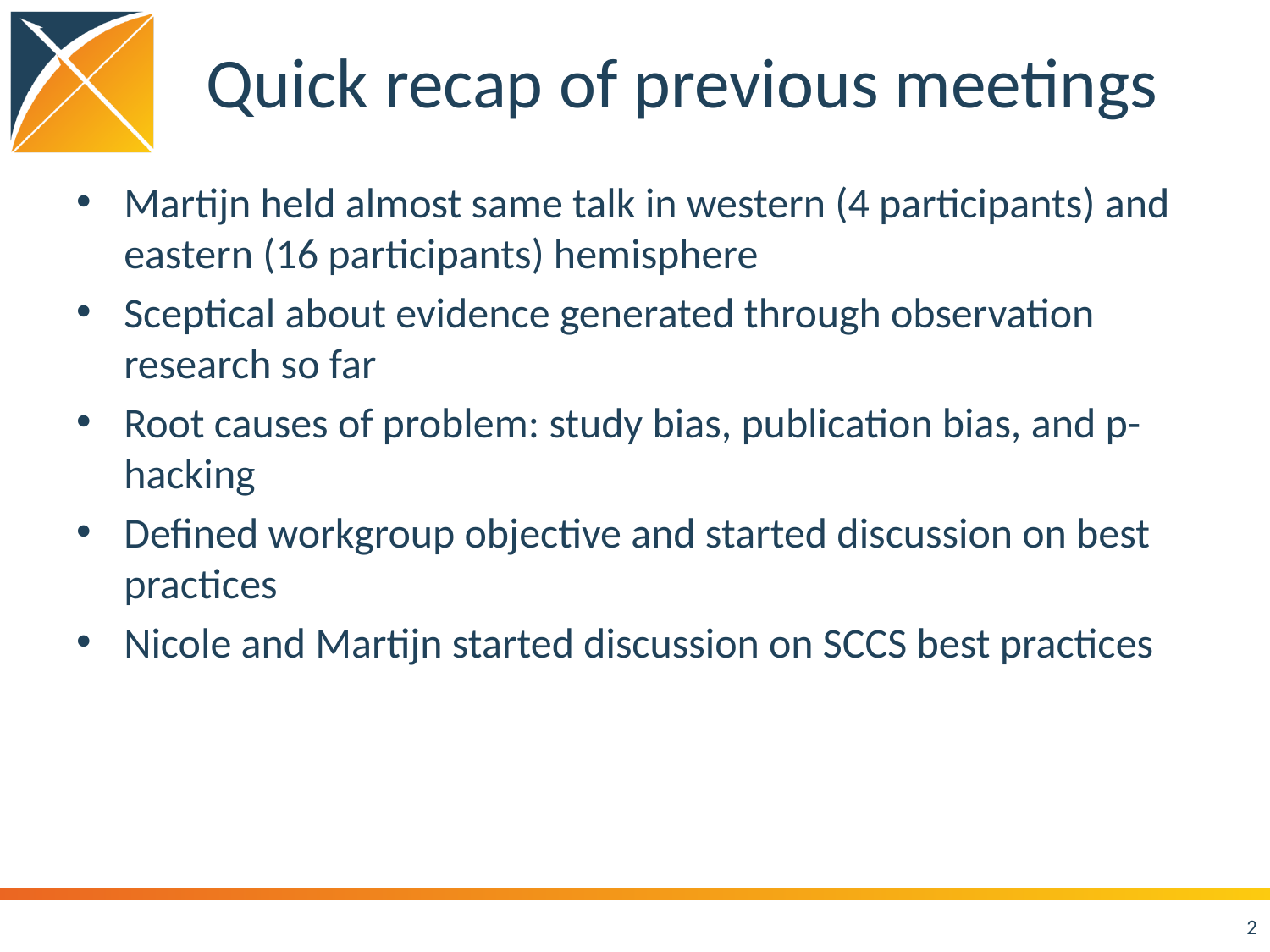

# Quick recap of previous meetings
Martijn held almost same talk in western (4 participants) and eastern (16 participants) hemisphere
Sceptical about evidence generated through observation research so far
Root causes of problem: study bias, publication bias, and p-hacking
Defined workgroup objective and started discussion on best practices
Nicole and Martijn started discussion on SCCS best practices

2